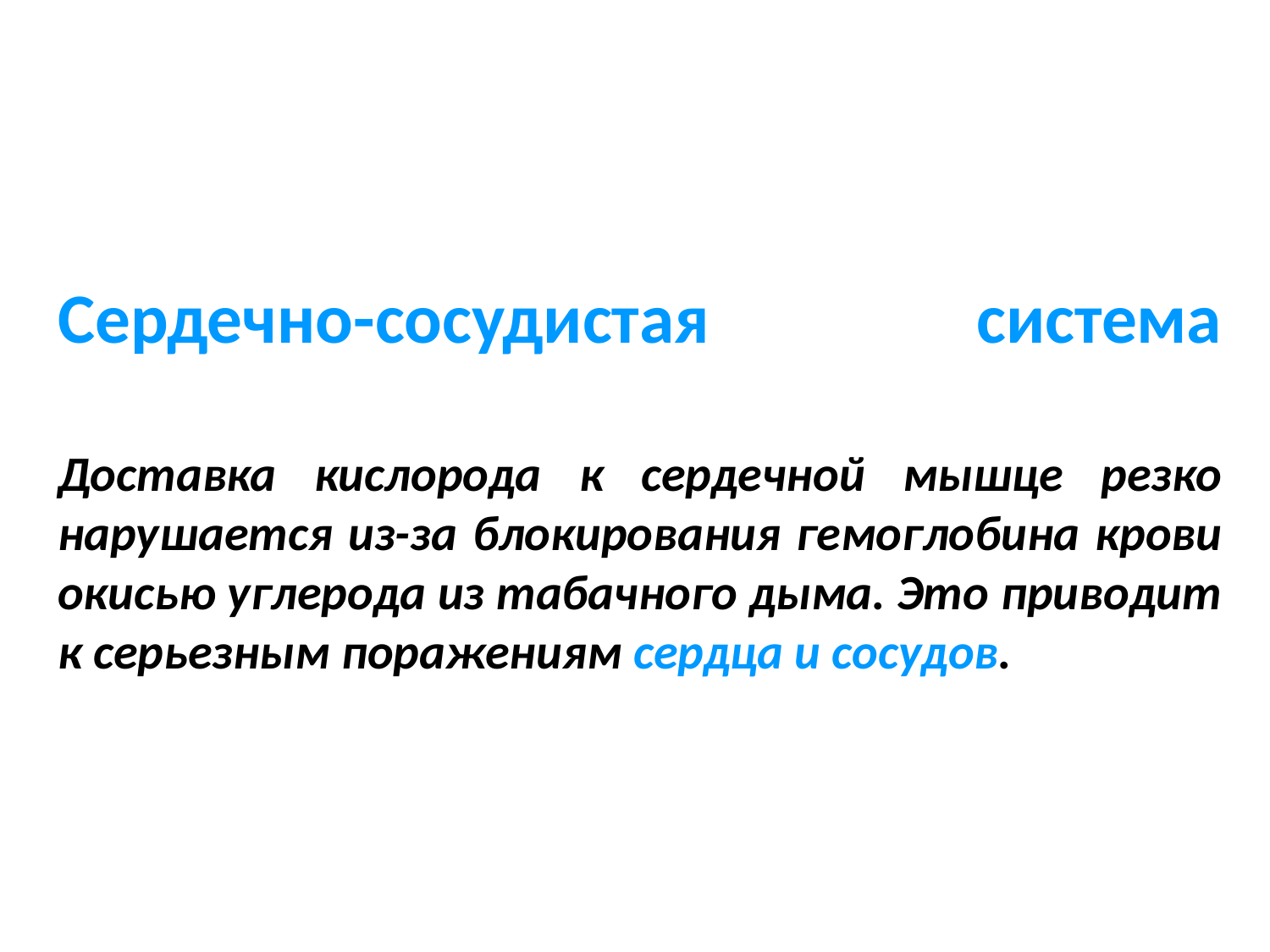

# Сердечно-сосудистая система Доставка кислорода к сердечной мышце резко нарушается из-за блокирования гемоглобина крови окисью углерода из табачного дыма. Это приводит к серьезным поражениям сердца и сосудов.